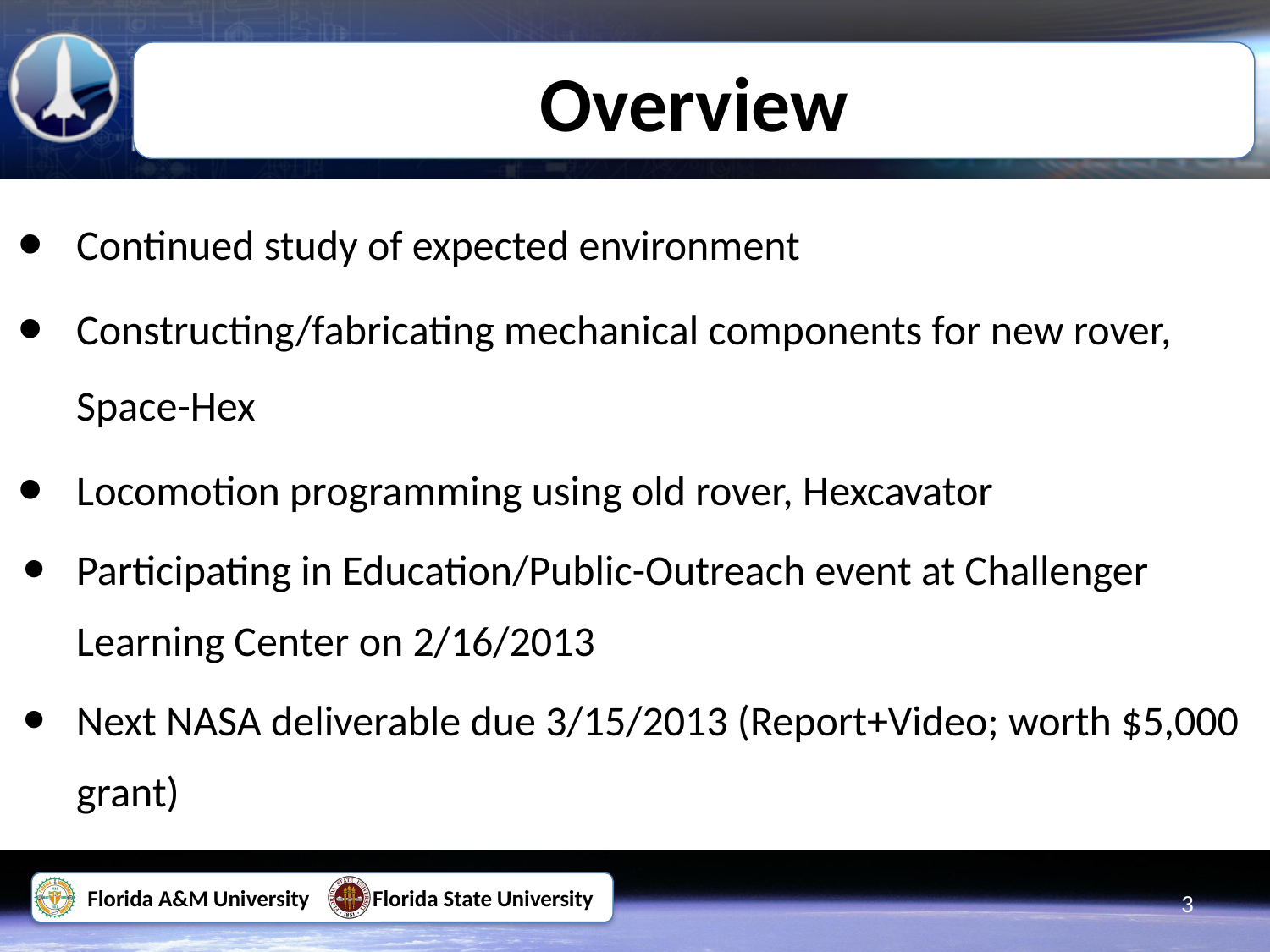

# Overview
Continued study of expected environment
Constructing/fabricating mechanical components for new rover, Space-Hex
Locomotion programming using old rover, Hexcavator
Participating in Education/Public-Outreach event at Challenger Learning Center on 2/16/2013
Next NASA deliverable due 3/15/2013 (Report+Video; worth $5,000 grant)

3